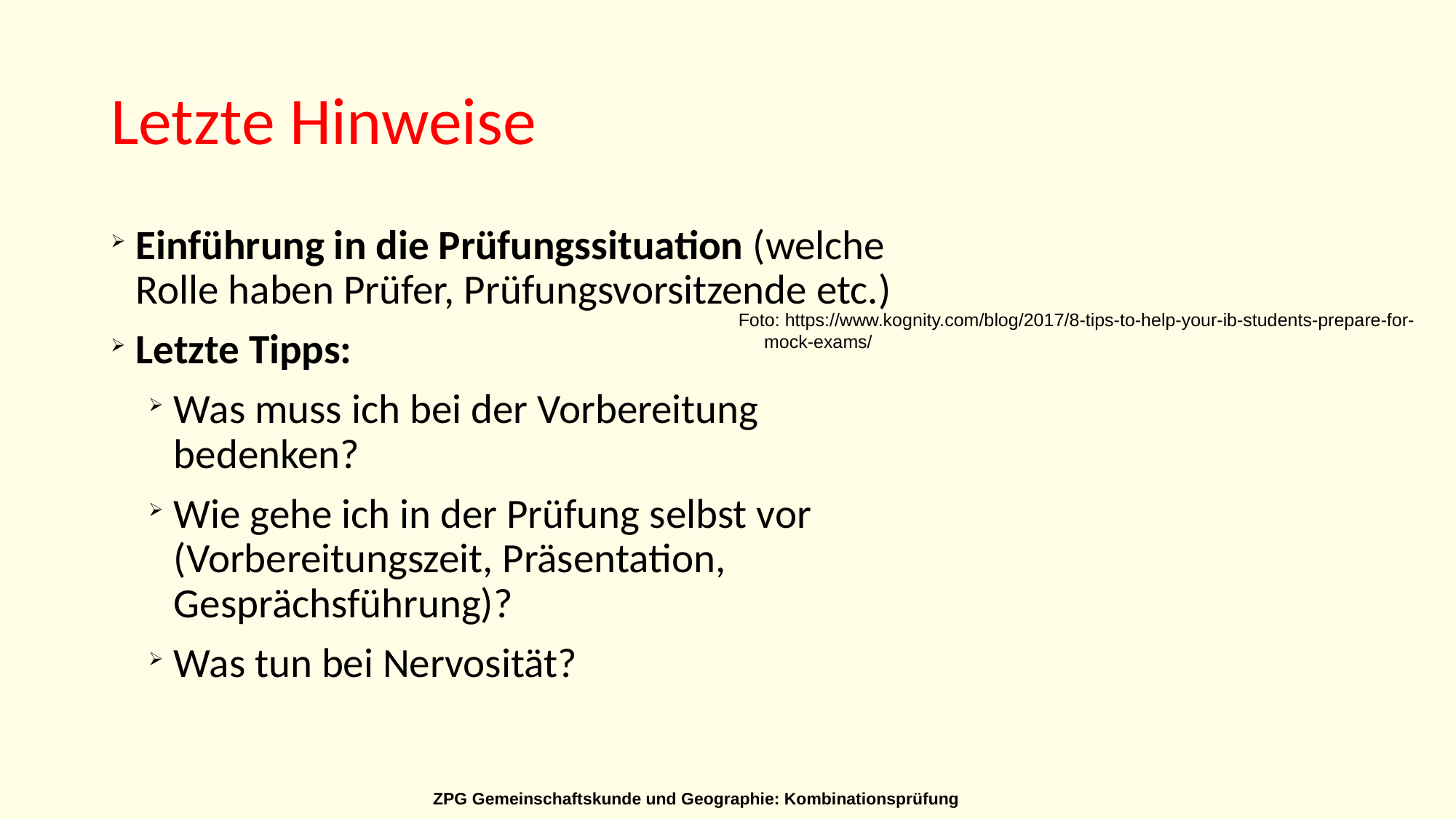

Letzte Hinweise
Einführung in die Prüfungssituation (welche Rolle haben Prüfer, Prüfungsvorsitzende etc.)
Letzte Tipps:
Was muss ich bei der Vorbereitung bedenken?
Wie gehe ich in der Prüfung selbst vor (Vorbereitungszeit, Präsentation, Gesprächsführung)?
Was tun bei Nervosität?

Foto: https://www.kognity.com/blog/2017/8-tips-to-help-your-ib-students-prepare-for-mock-exams/